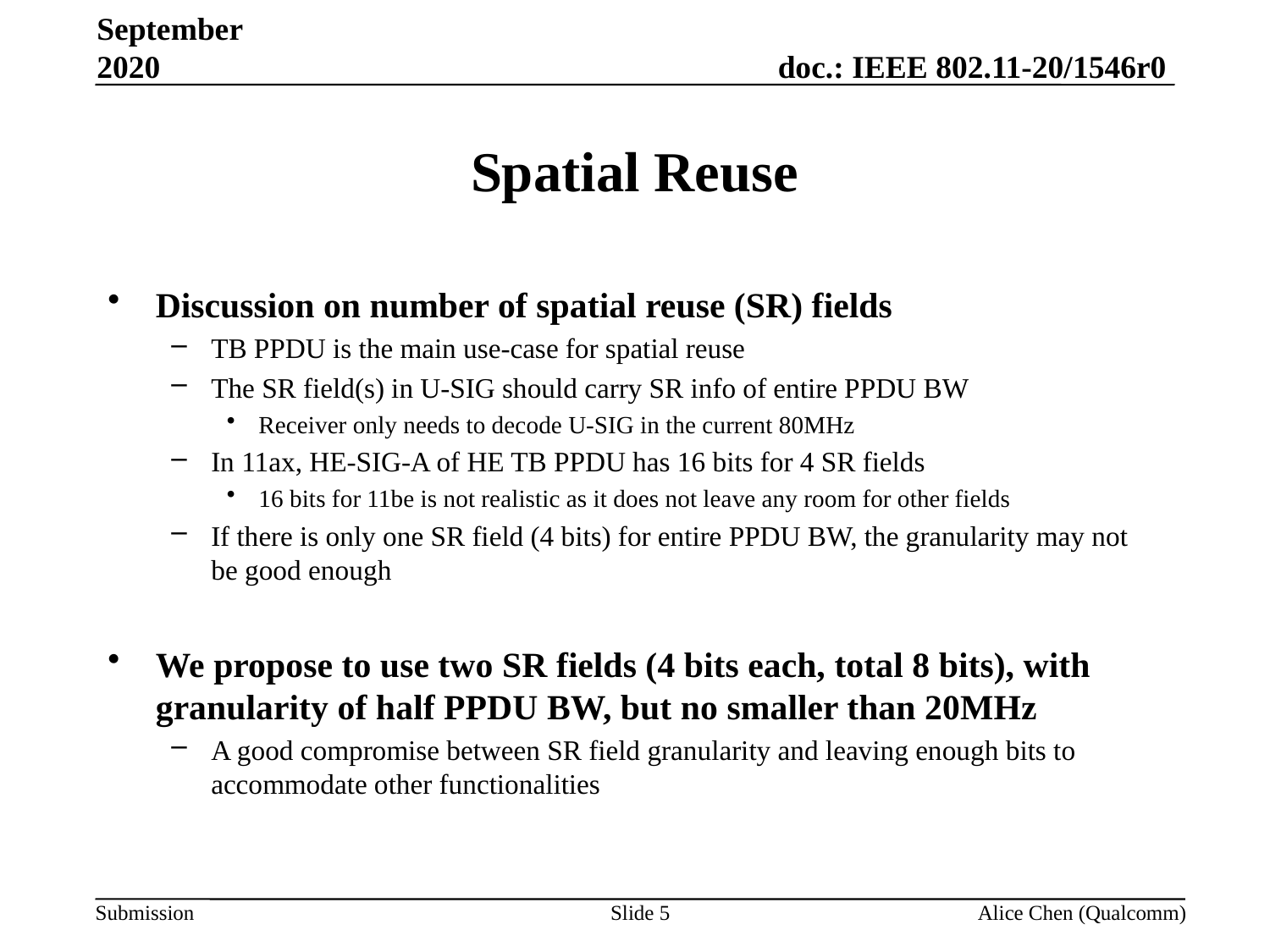

September 2020
# Spatial Reuse
Discussion on number of spatial reuse (SR) fields
TB PPDU is the main use-case for spatial reuse
The SR field(s) in U-SIG should carry SR info of entire PPDU BW
Receiver only needs to decode U-SIG in the current 80MHz
In 11ax, HE-SIG-A of HE TB PPDU has 16 bits for 4 SR fields
16 bits for 11be is not realistic as it does not leave any room for other fields
If there is only one SR field (4 bits) for entire PPDU BW, the granularity may not be good enough

We propose to use two SR fields (4 bits each, total 8 bits), with granularity of half PPDU BW, but no smaller than 20MHz
A good compromise between SR field granularity and leaving enough bits to accommodate other functionalities

Slide 5
Alice Chen (Qualcomm)